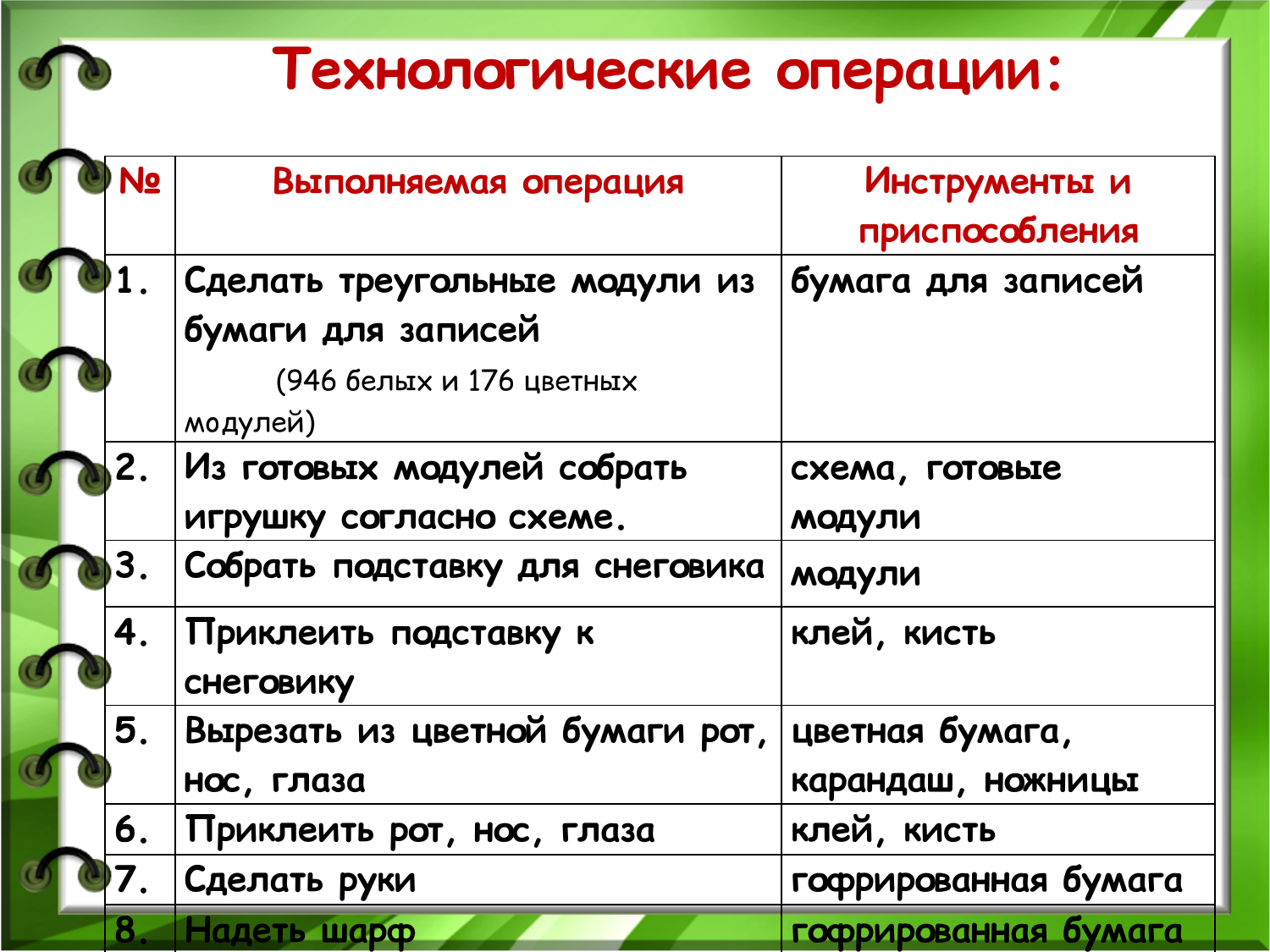

Технологические операции:
| № | Выполняемая операция | Инструменты и приспособления |
| --- | --- | --- |
| 1. | Сделать треугольные модули из бумаги для записей (946 белых и 176 цветных модулей) | бумага для записей |
| 2. | Из готовых модулей собрать игрушку согласно схеме. | схема, готовые модули |
| 3. | Собрать подставку для снеговика | модули |
| 4. | Приклеить подставку к снеговику | клей, кисть |
| 5. | Вырезать из цветной бумаги рот, нос, глаза | цветная бумага, карандаш, ножницы |
| 6. | Приклеить рот, нос, глаза | клей, кисть |
| 7. | Сделать руки | гофрированная бумага |
| 8. | Надеть шарф | гофрированная бумага |